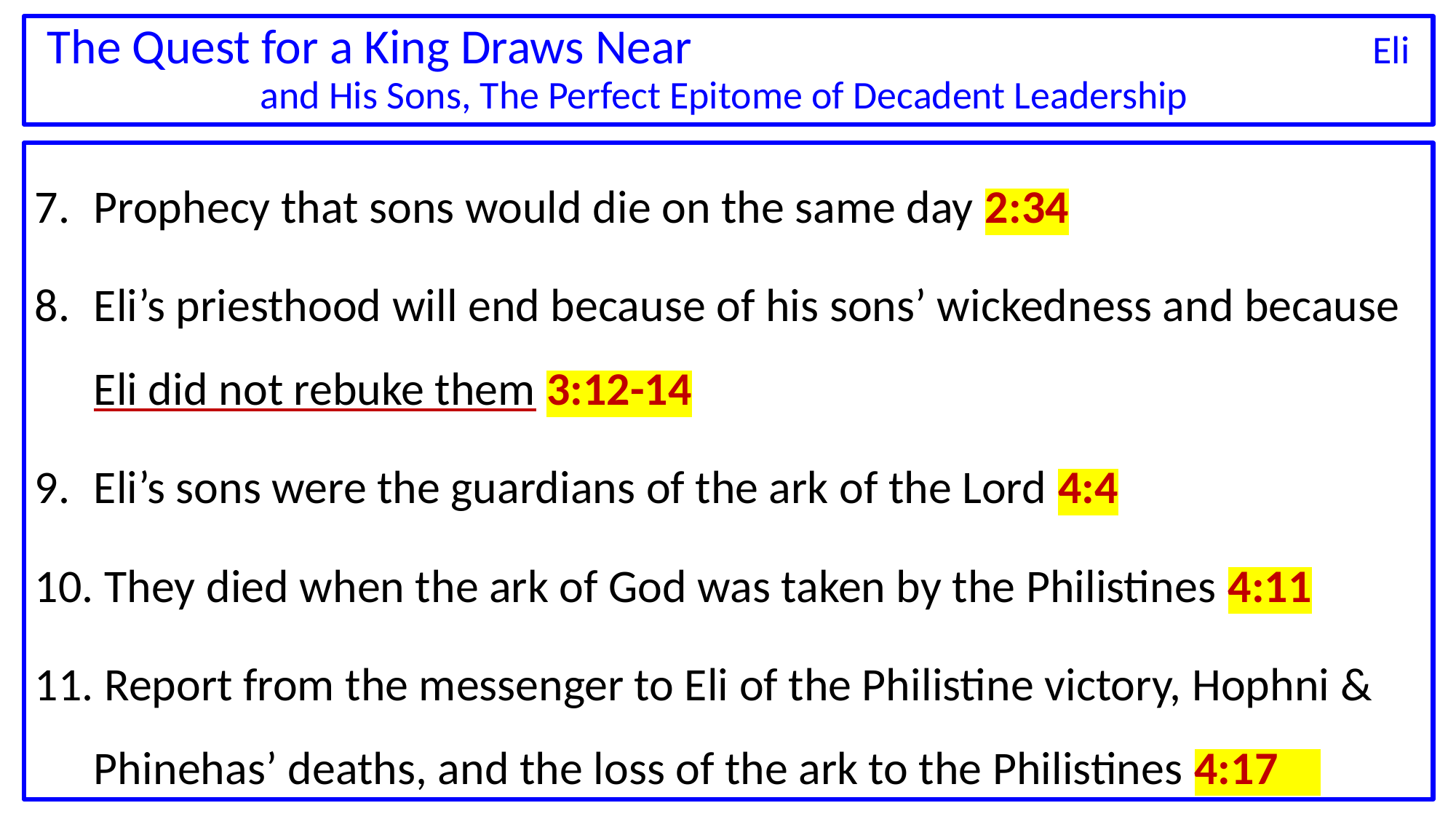

# The Quest for a King Draws Near                                                                    Eli and His Sons, The Perfect Epitome of Decadent Leadership
Prophecy that sons would die on the same day 2:34
Eli’s priesthood will end because of his sons’ wickedness and because Eli did not rebuke them 3:12-14
Eli’s sons were the guardians of the ark of the Lord 4:4
 They died when the ark of God was taken by the Philistines 4:11
 Report from the messenger to Eli of the Philistine victory, Hophni & Phinehas’ deaths, and the loss of the ark to the Philistines 4:17